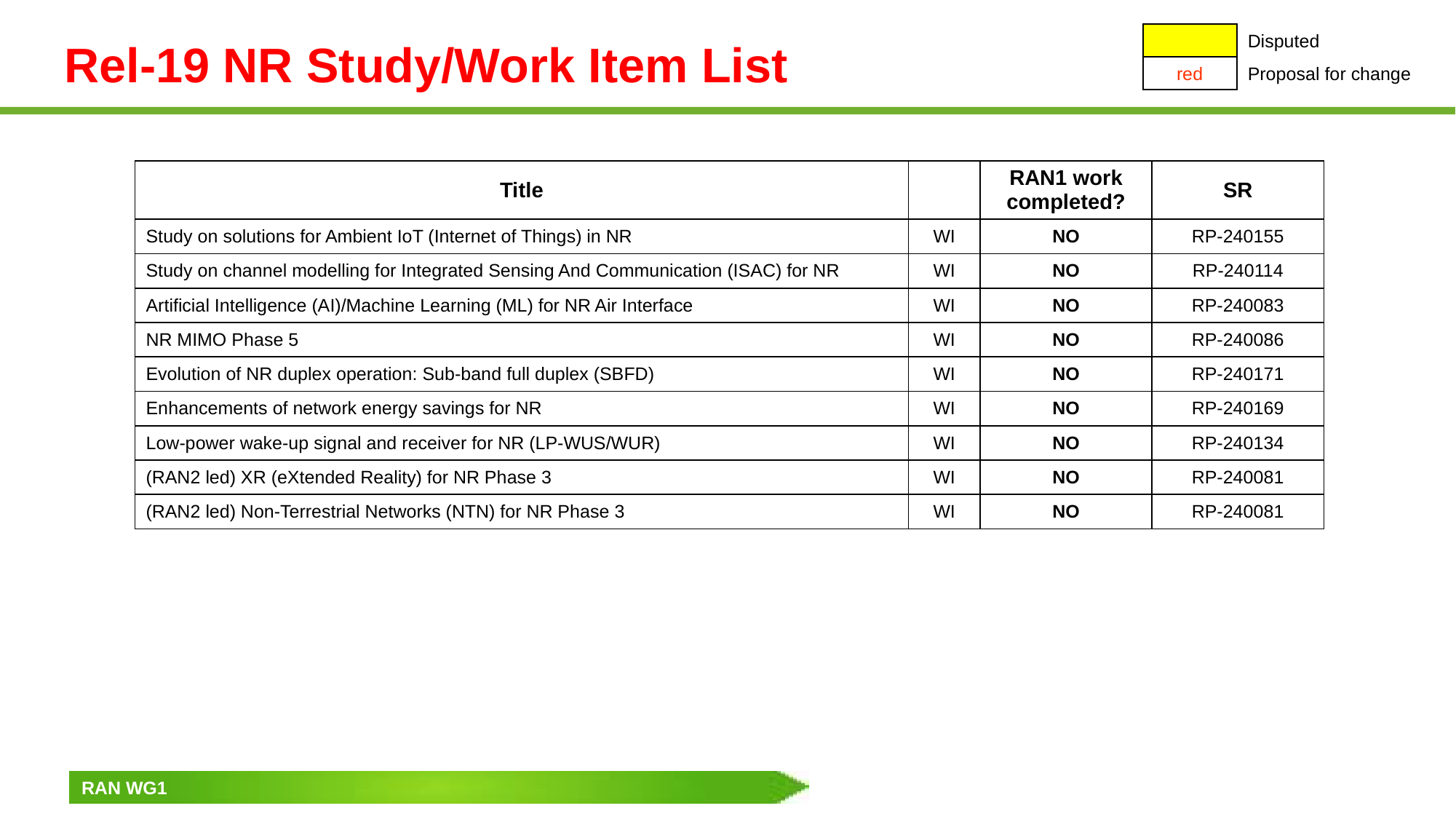

# Rel-19 NR Study/Work Item List
|  | Disputed |
| --- | --- |
| red | Proposal for change |
| Title |  | RAN1 work completed? | SR |
| --- | --- | --- | --- |
| Study on solutions for Ambient IoT (Internet of Things) in NR | WI | NO | RP-240155 |
| Study on channel modelling for Integrated Sensing And Communication (ISAC) for NR | WI | NO | RP-240114 |
| Artificial Intelligence (AI)/Machine Learning (ML) for NR Air Interface | WI | NO | RP-240083 |
| NR MIMO Phase 5 | WI | NO | RP-240086 |
| Evolution of NR duplex operation: Sub-band full duplex (SBFD) | WI | NO | RP-240171 |
| Enhancements of network energy savings for NR | WI | NO | RP-240169 |
| Low-power wake-up signal and receiver for NR (LP-WUS/WUR) | WI | NO | RP-240134 |
| (RAN2 led) XR (eXtended Reality) for NR Phase 3 | WI | NO | RP-240081 |
| (RAN2 led) Non-Terrestrial Networks (NTN) for NR Phase 3 | WI | NO | RP-240081 |